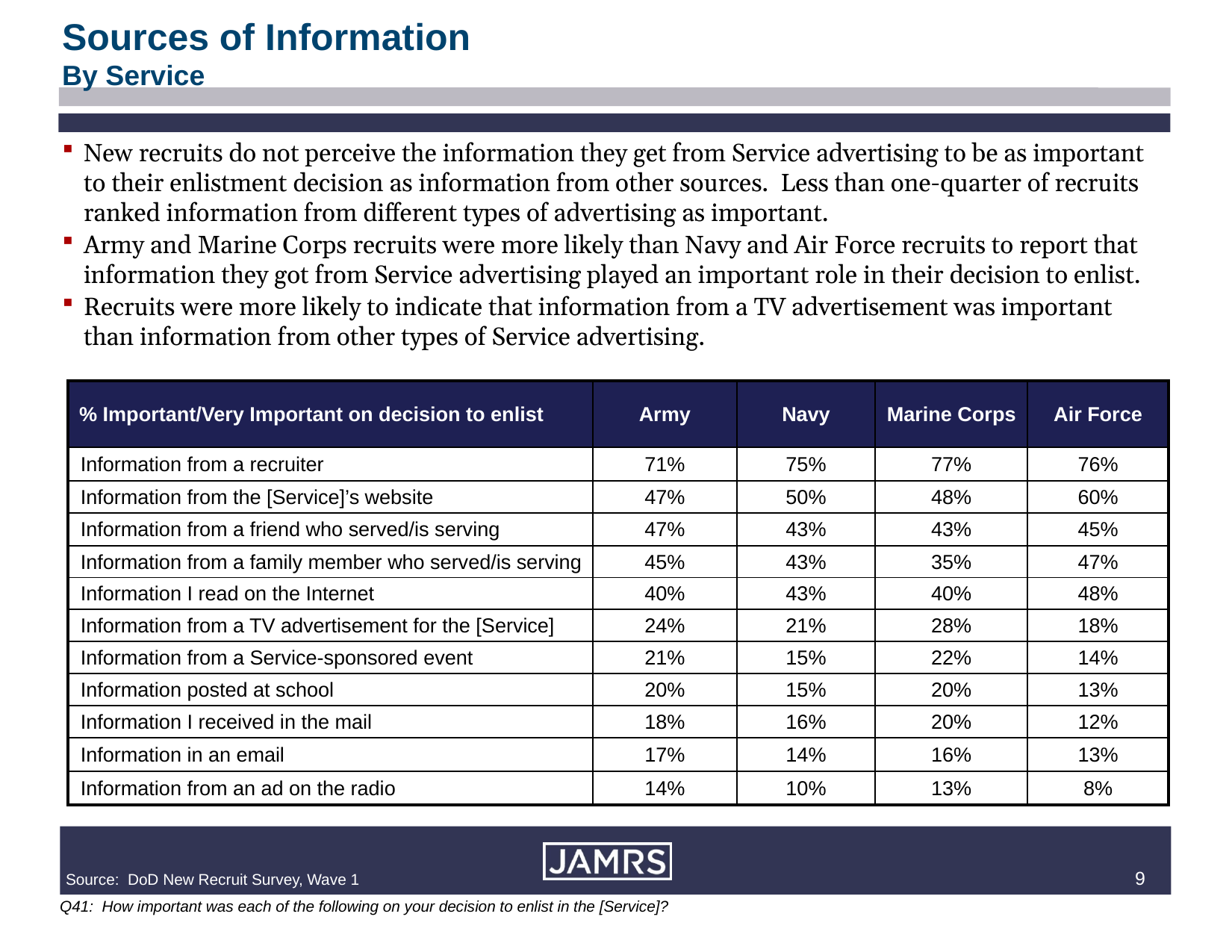

Sources of Information
By Service
New recruits do not perceive the information they get from Service advertising to be as important to their enlistment decision as information from other sources.  Less than one-quarter of recruits ranked information from different types of advertising as important.
Army and Marine Corps recruits were more likely than Navy and Air Force recruits to report that information they got from Service advertising played an important role in their decision to enlist.
Recruits were more likely to indicate that information from a TV advertisement was important than information from other types of Service advertising.
| % Important/Very Important on decision to enlist | Army | Navy | Marine Corps | Air Force |
| --- | --- | --- | --- | --- |
| Information from a recruiter | 71% | 75% | 77% | 76% |
| Information from the [Service]’s website | 47% | 50% | 48% | 60% |
| Information from a friend who served/is serving | 47% | 43% | 43% | 45% |
| Information from a family member who served/is serving | 45% | 43% | 35% | 47% |
| Information I read on the Internet | 40% | 43% | 40% | 48% |
| Information from a TV advertisement for the [Service] | 24% | 21% | 28% | 18% |
| Information from a Service-sponsored event | 21% | 15% | 22% | 14% |
| Information posted at school | 20% | 15% | 20% | 13% |
| Information I received in the mail | 18% | 16% | 20% | 12% |
| Information in an email | 17% | 14% | 16% | 13% |
| Information from an ad on the radio | 14% | 10% | 13% | 8% |
9
Source:  DoD New Recruit Survey, Wave 1
	Q41:  How important was each of the following on your decision to enlist in the [Service]?